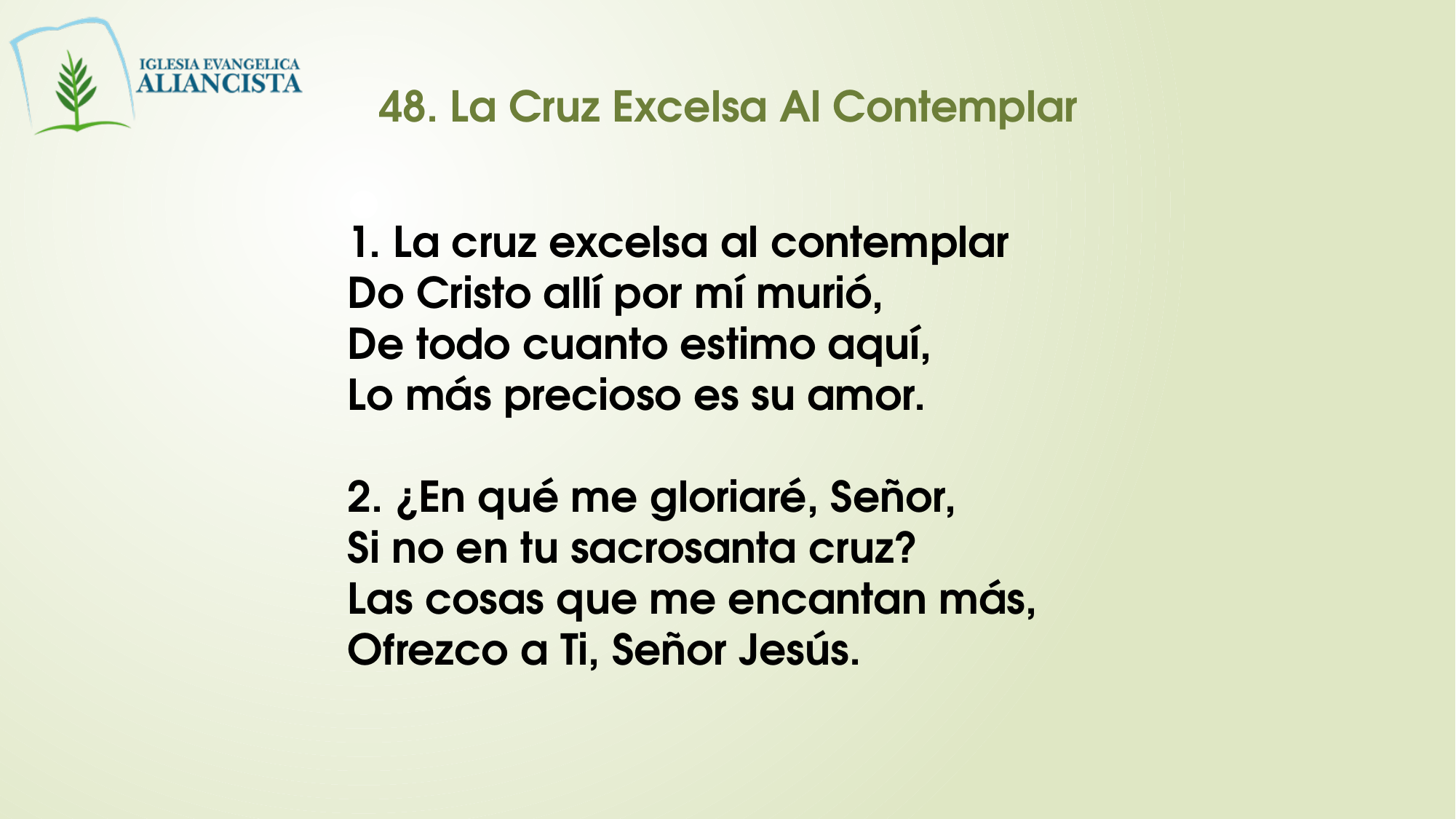

48. La Cruz Excelsa Al Contemplar
1. La cruz excelsa al contemplar
Do Cristo allí por mí murió,
De todo cuanto estimo aquí,
Lo más precioso es su amor.

2. ¿En qué me gloriaré, Señor,
Si no en tu sacrosanta cruz?
Las cosas que me encantan más,
Ofrezco a Ti, Señor Jesús.